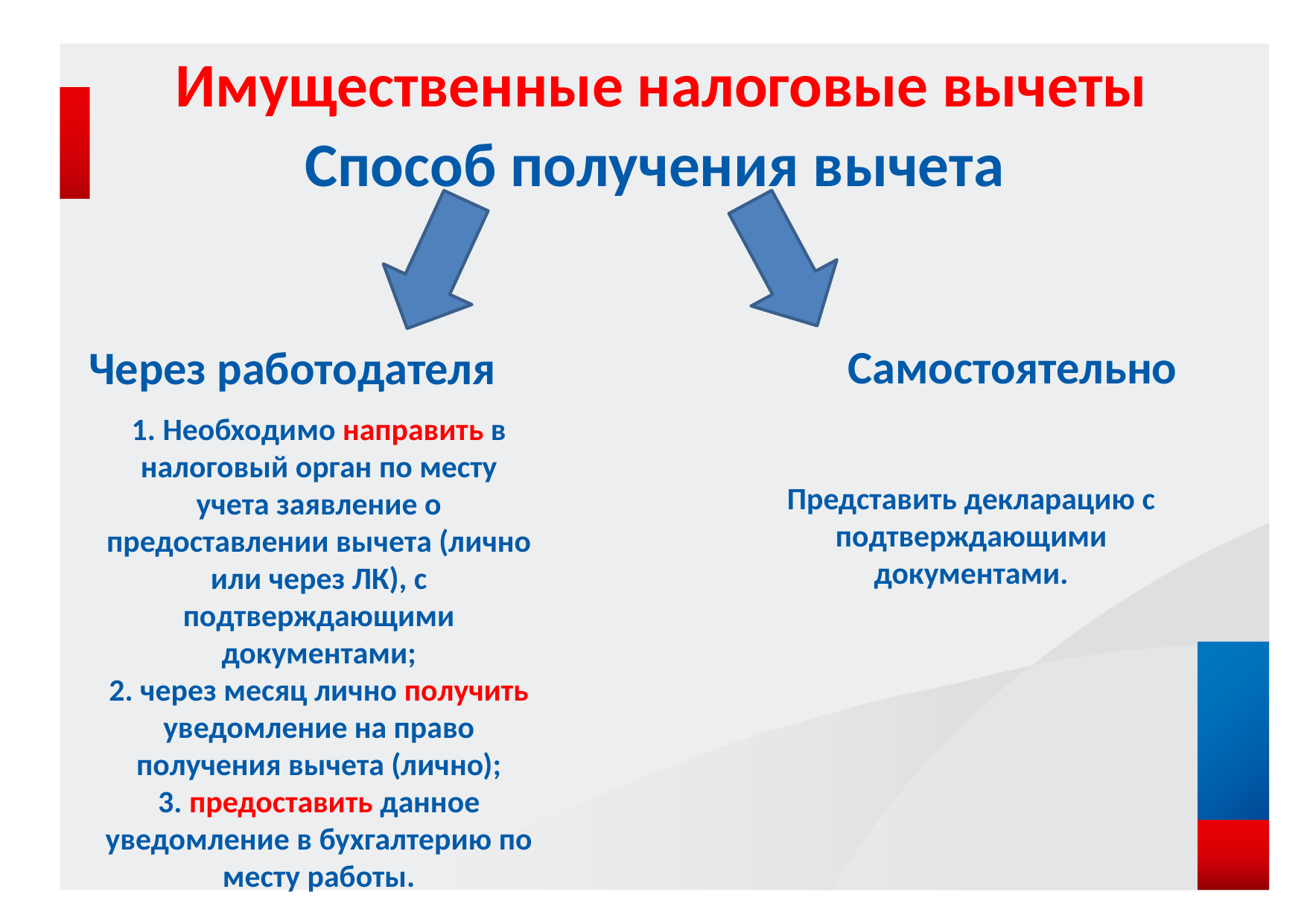

Имущественные налоговые вычеты
Способ получения вычета

Самостоятельно
Через работодателя
1. Необходимо направить в налоговый орган по месту учета заявление о предоставлении вычета (лично или через ЛК), с подтверждающими документами;
2. через месяц лично получить уведомление на право получения вычета (лично);
3. предоставить данное уведомление в бухгалтерию по месту работы.

Представить декларацию с подтверждающими документами.